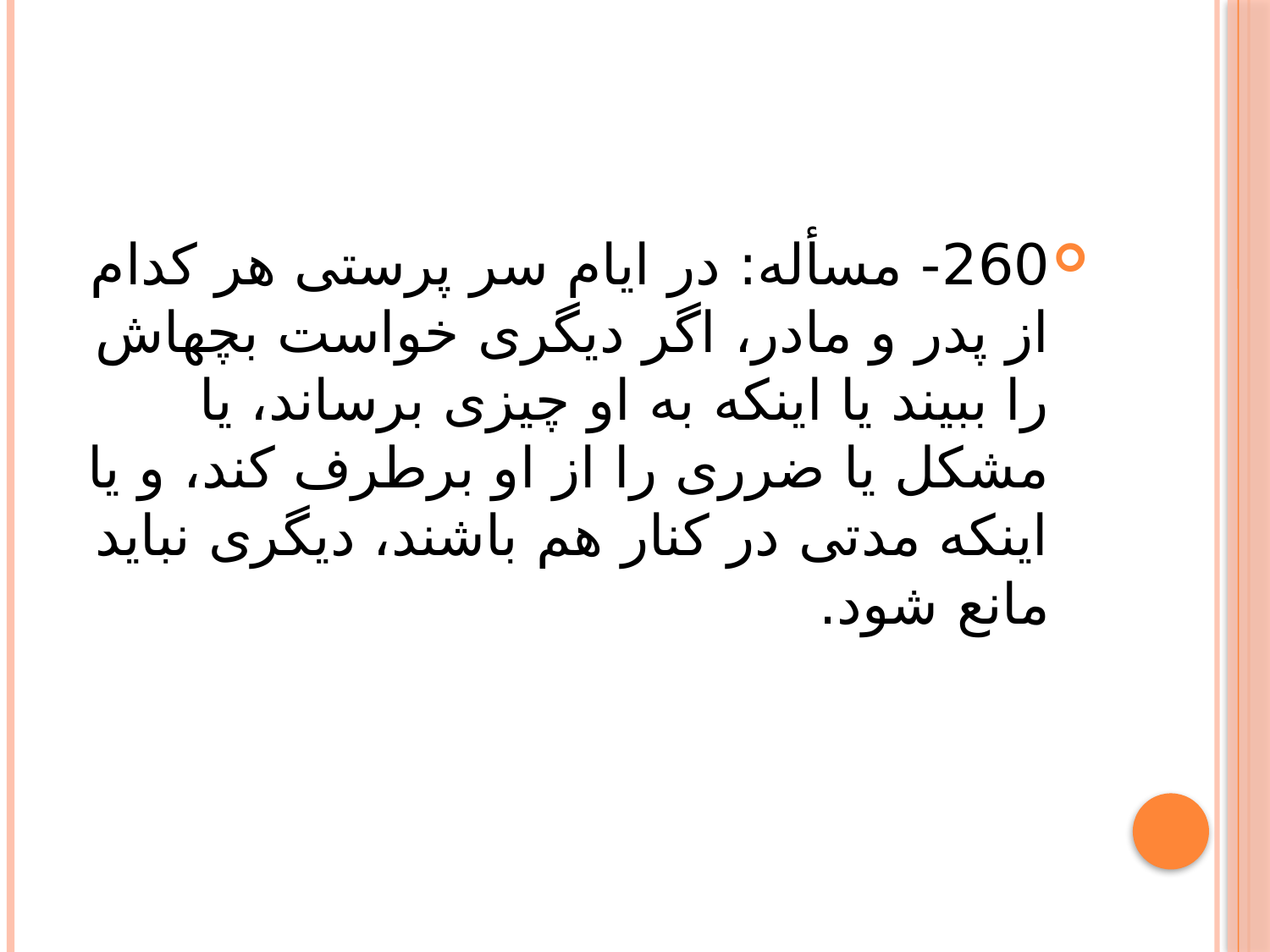

#
260- مسأله: در ايام سر پرستى هر كدام از پدر و مادر، اگر ديگرى خواست بچه‏اش را ببيند يا اينكه به او چيزى برساند، يا مشكل يا ضررى را از او برطرف كند، و يا اينكه مدتى در كنار هم باشند، ديگرى نبايد مانع شود.